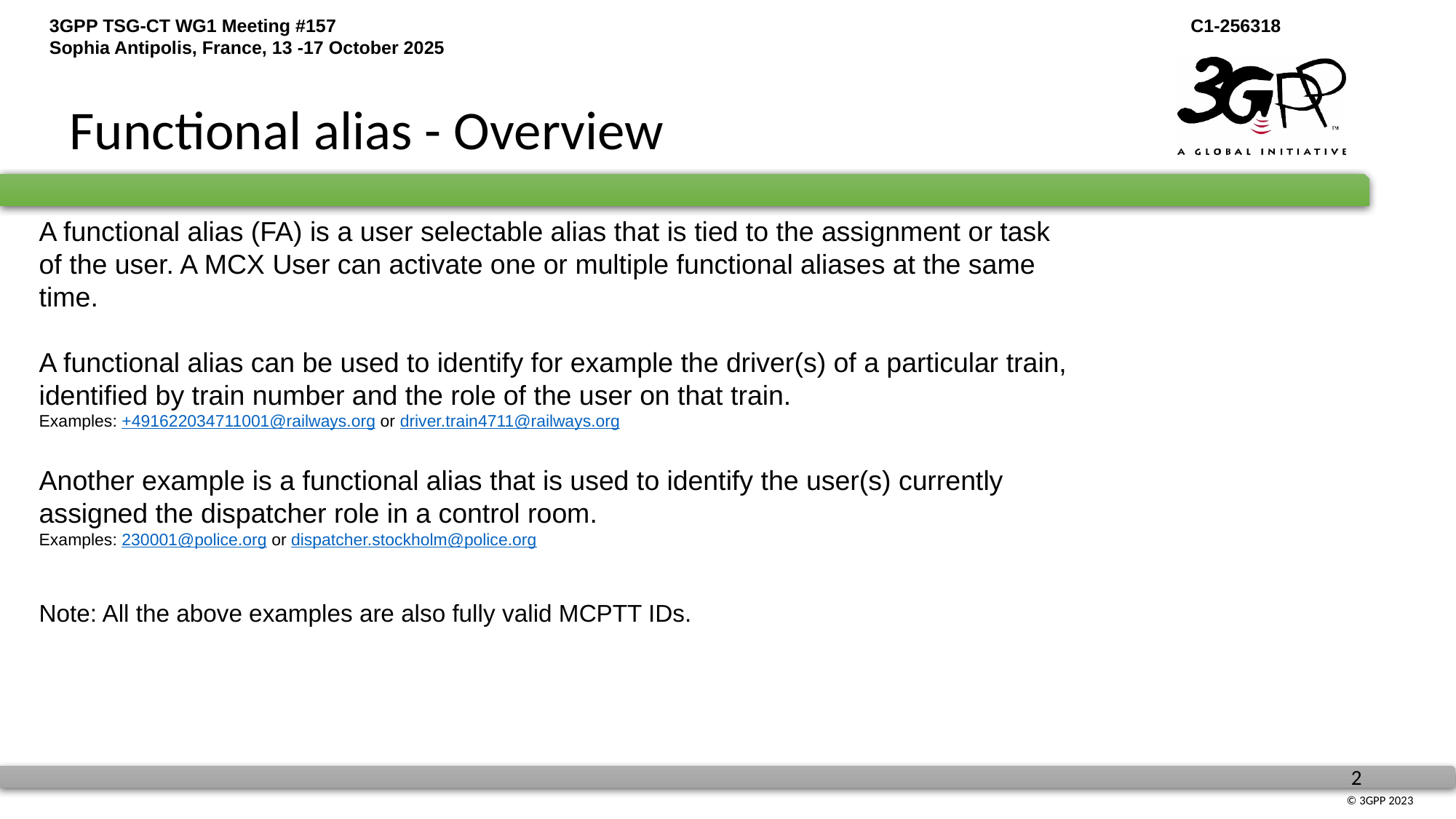

# Functional alias - Overview

A functional alias (FA) is a user selectable alias that is tied to the assignment or task of the user. A MCX User can activate one or multiple functional aliases at the same time.

A functional alias can be used to identify for example the driver(s) of a particular train, identified by train number and the role of the user on that train.
Examples: +491622034711001@railways.org or driver.train4711@railways.org

Another example is a functional alias that is used to identify the user(s) currently assigned the dispatcher role in a control room.
Examples: 230001@police.org or dispatcher.stockholm@police.org

Note: All the above examples are also fully valid MCPTT IDs.